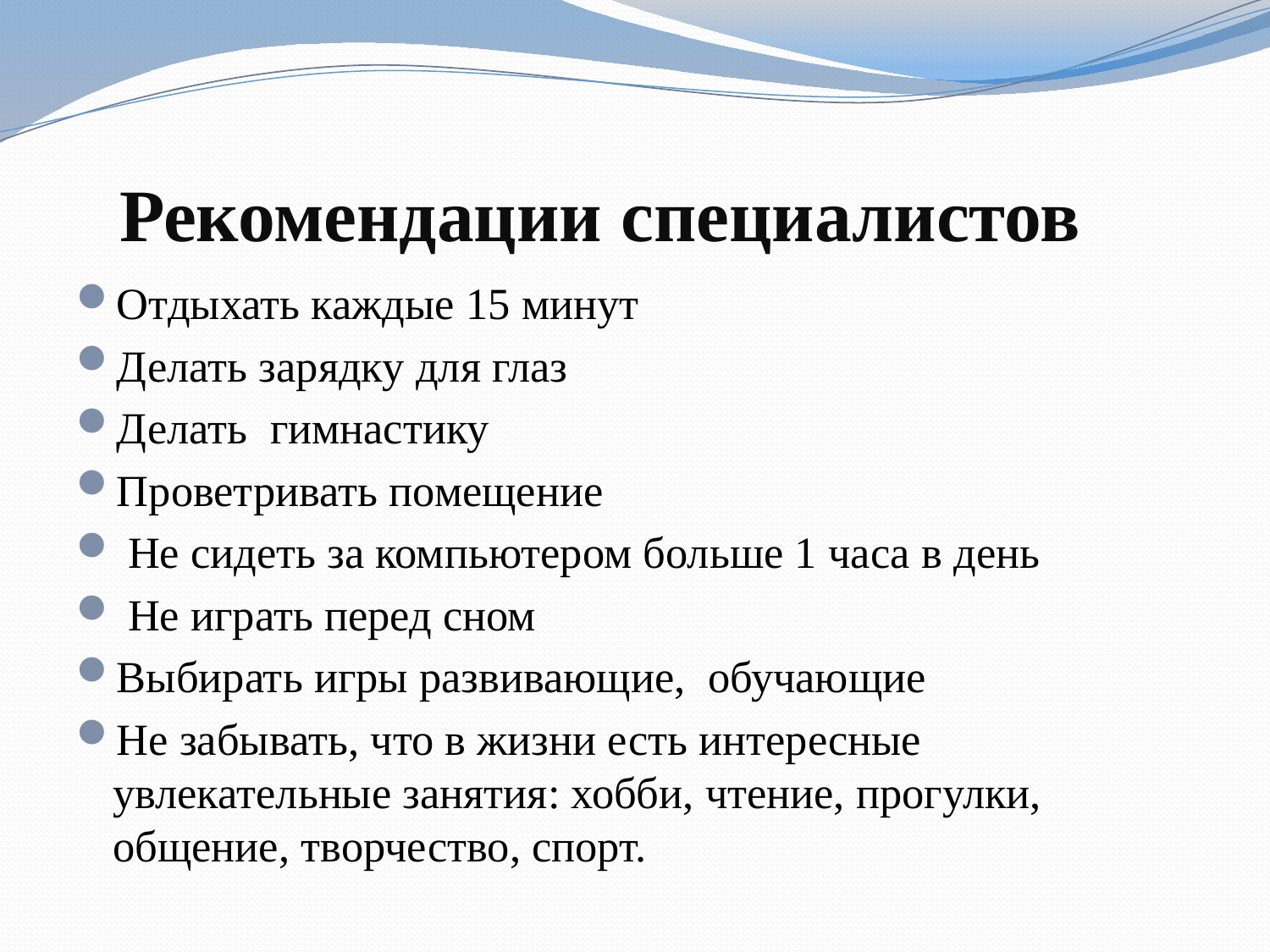

# Рекомендации специалистов
Отдыхать каждые 15 минут
Делать зарядку для глаз
Делать  гимнастику
Проветривать помещение
 Не сидеть за компьютером больше 1 часа в день
 Не играть перед сном
Выбирать игры развивающие,  обучающие
Не забывать, что в жизни есть интересные увлекательные занятия: хобби, чтение, прогулки, общение, творчество, спорт.